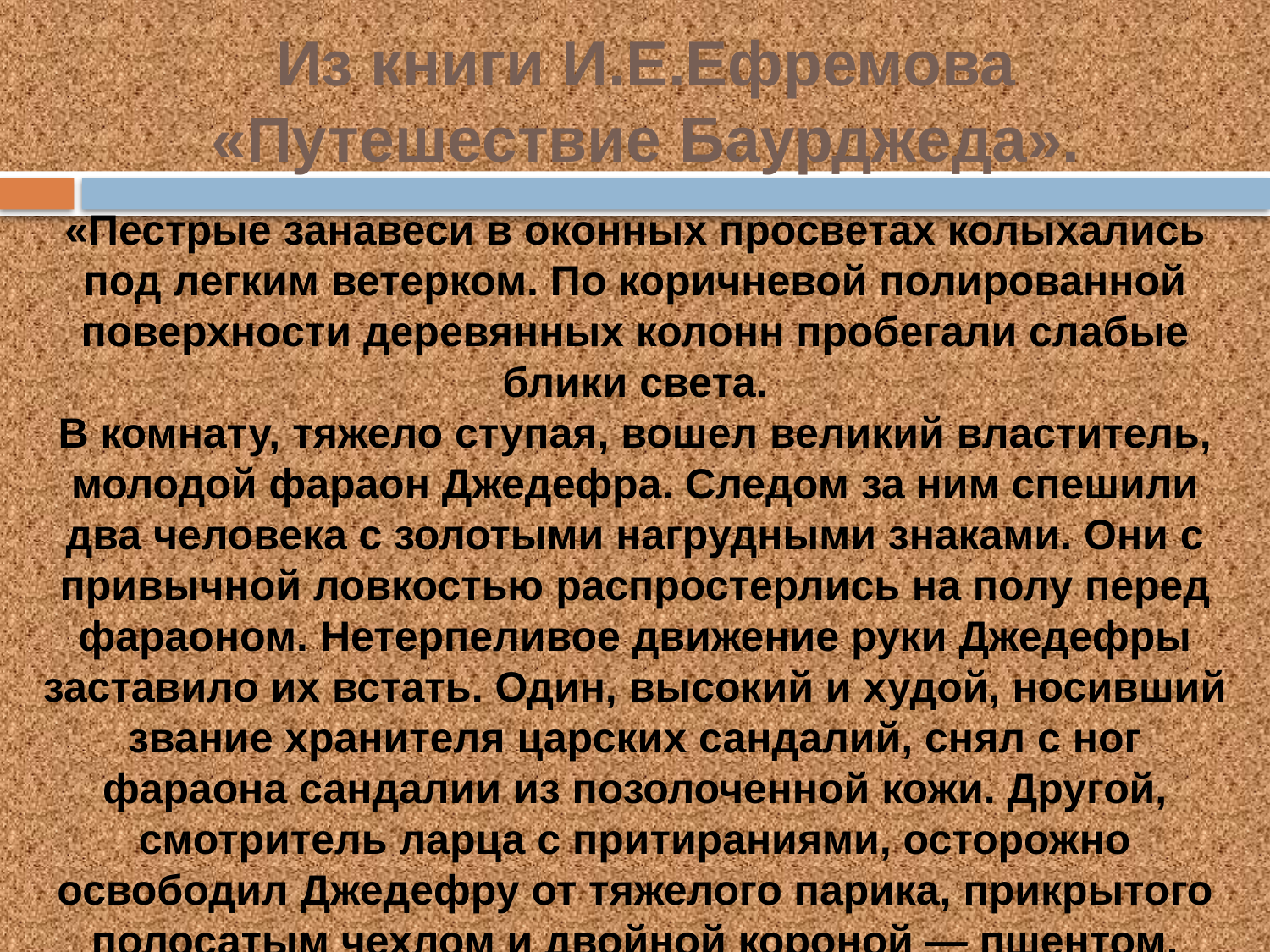

# Из книги И.Е.Ефремова «Путешествие Баурджеда».
«Пестрые занавеси в оконных просветах колыхались под легким ветерком. По коричневой полированной поверхности деревянных колонн пробегали слабые блики света.
В комнату, тяжело ступая, вошел великий властитель, молодой фараон Джедефра. Следом за ним спешили два человека с золотыми нагрудными знаками. Они с привычной ловкостью распростерлись на полу перед фараоном. Нетерпеливое движение руки Джедефры заставило их встать. Один, высокий и худой, носивший звание хранителя царских сандалий, снял с ног фараона сандалии из позолоченной кожи. Другой, смотритель ларца с притираниями, осторожно освободил Джедефру от тяжелого парика, прикрытого полосатым чехлом и двойной короной — пшентом, снял футляр, заменявший бороду. Фараон с облегчением провел ладонью по гладко выбритой голове».